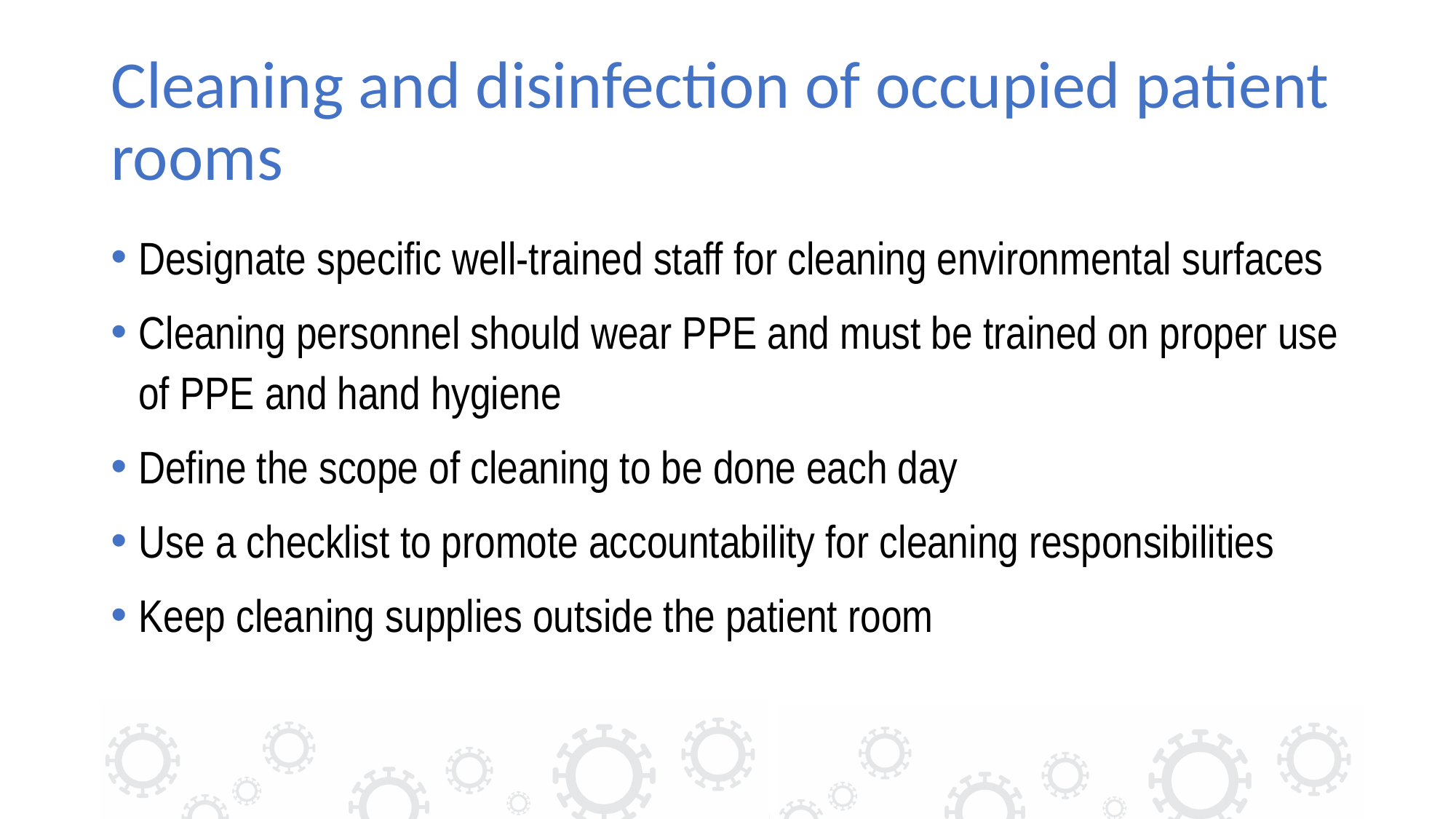

# Cleaning and disinfection of occupied patient rooms
Designate specific well-trained staff for cleaning environmental surfaces
Cleaning personnel should wear PPE and must be trained on proper use of PPE and hand hygiene
Define the scope of cleaning to be done each day
Use a checklist to promote accountability for cleaning responsibilities
Keep cleaning supplies outside the patient room